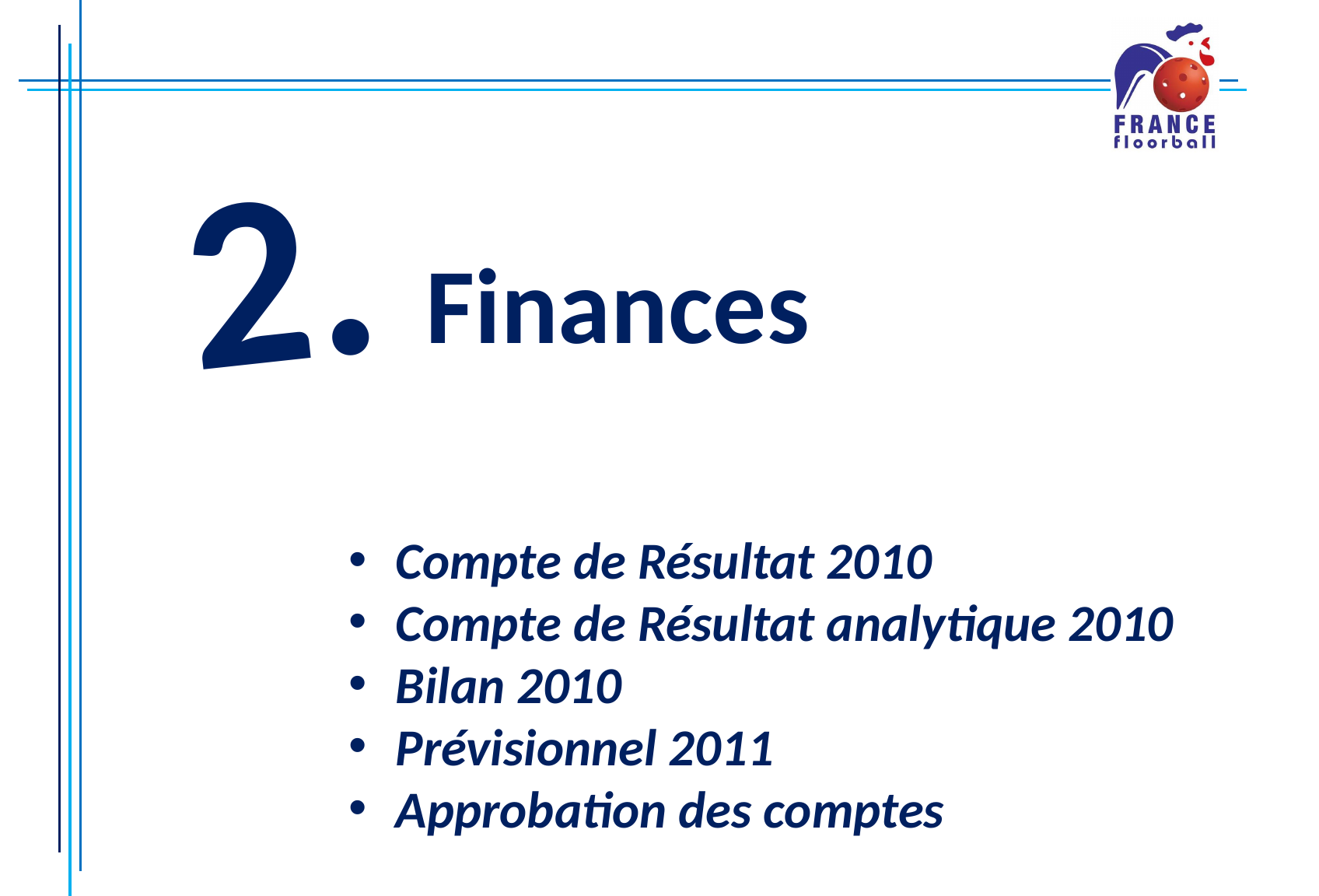

2.
# Finances
Compte de Résultat 2010
Compte de Résultat analytique 2010
Bilan 2010
Prévisionnel 2011
Approbation des comptes